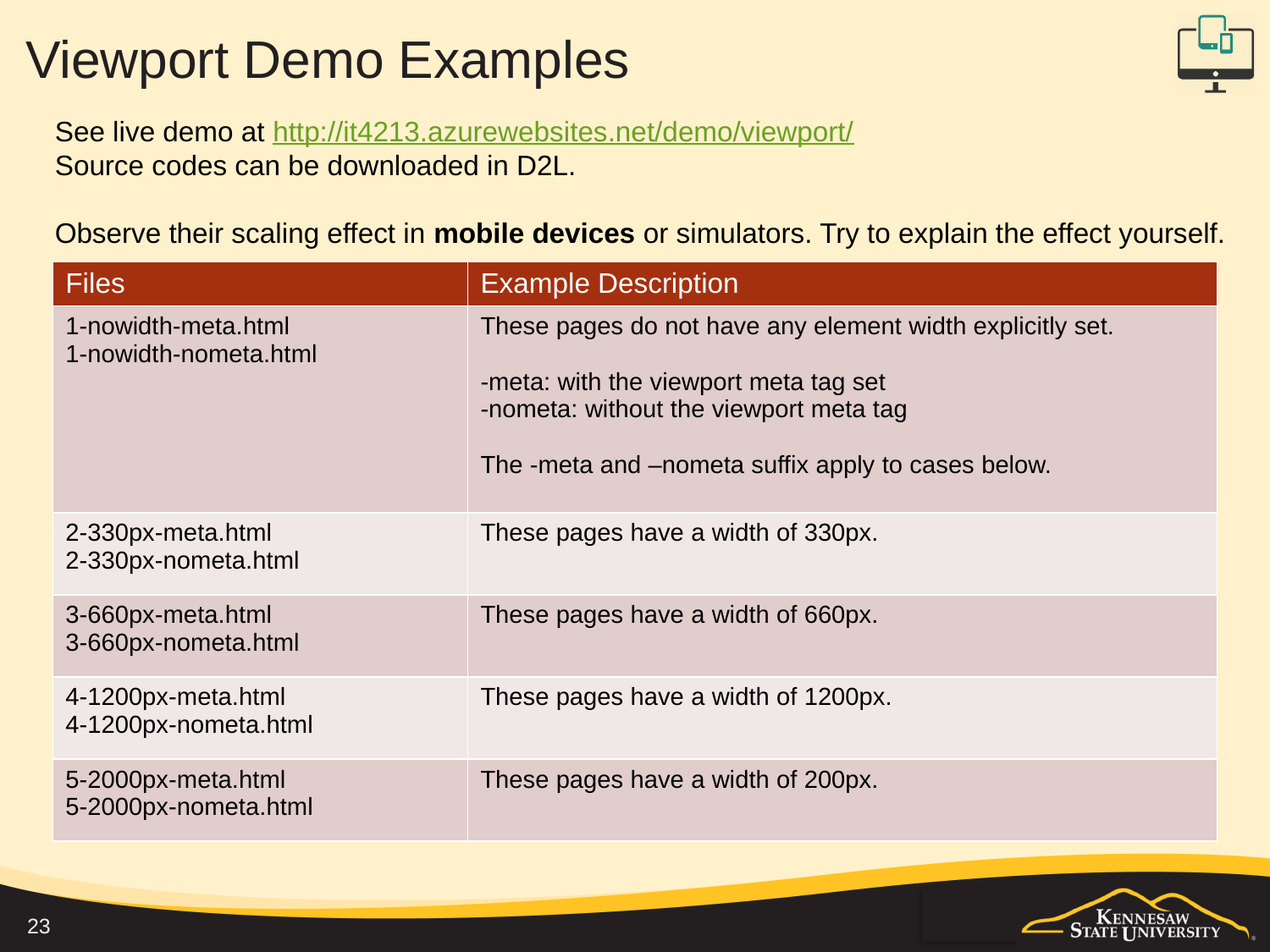

# Viewport Demo Examples
See live demo at http://it4213.azurewebsites.net/demo/viewport/
Source codes can be downloaded in D2L.

Observe their scaling effect in mobile devices or simulators. Try to explain the effect yourself.
| Files | Example Description |
| --- | --- |
| 1-nowidth-meta.html 1-nowidth-nometa.html | These pages do not have any element width explicitly set. -meta: with the viewport meta tag set -nometa: without the viewport meta tag The -meta and –nometa suffix apply to cases below. |
| 2-330px-meta.html 2-330px-nometa.html | These pages have a width of 330px. |
| 3-660px-meta.html 3-660px-nometa.html | These pages have a width of 660px. |
| 4-1200px-meta.html 4-1200px-nometa.html | These pages have a width of 1200px. |
| 5-2000px-meta.html 5-2000px-nometa.html | These pages have a width of 200px. |
23